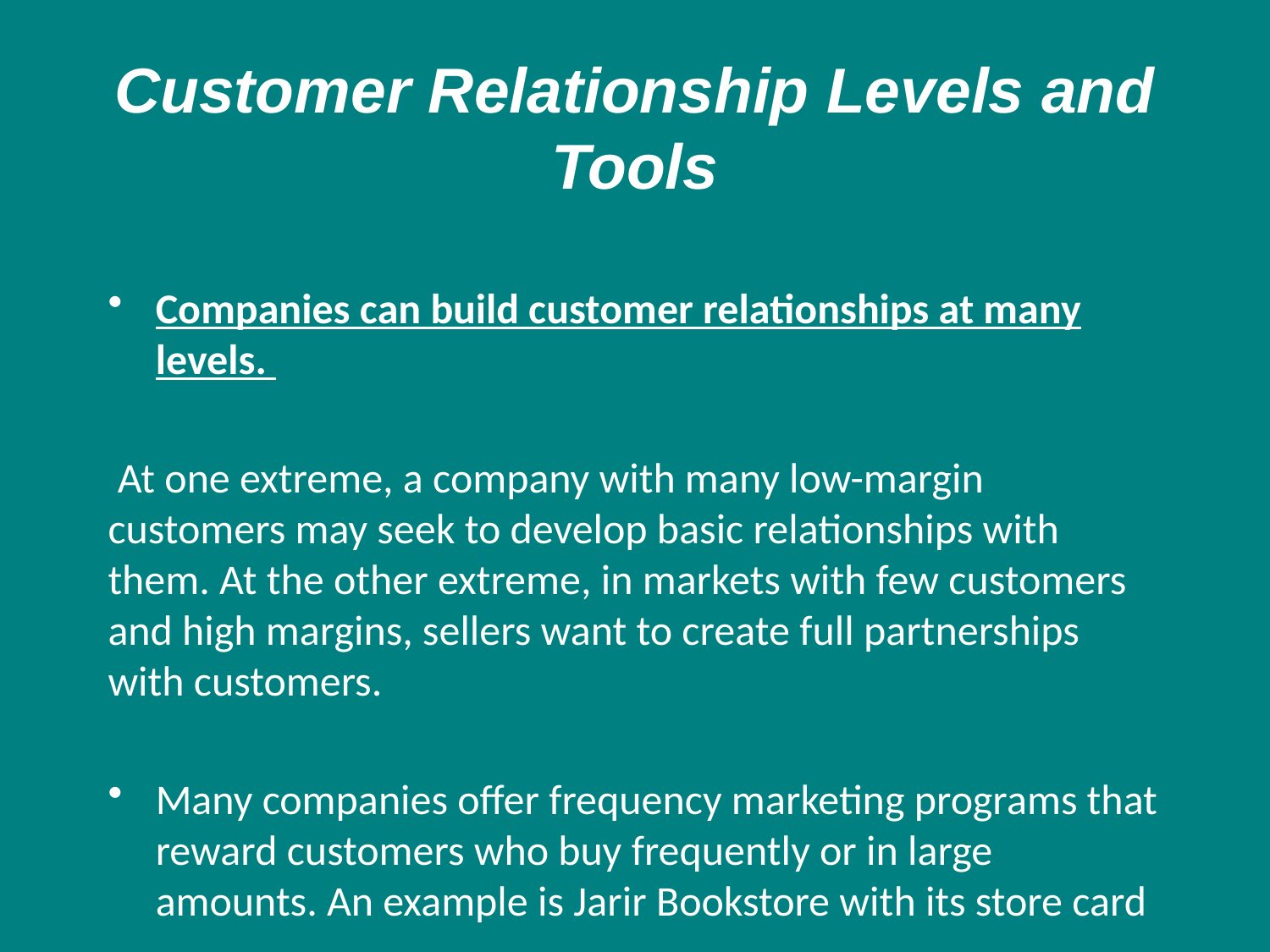

# Customer Relationship Levels and Tools
Companies can build customer relationships at many levels.

 At one extreme, a company with many low-margin customers may seek to develop basic relationships with them. At the other extreme, in markets with few customers and high margins, sellers want to create full partnerships with customers.

Many companies offer frequency marketing programs that reward customers who buy frequently or in large amounts. An example is Jarir Bookstore with its store card